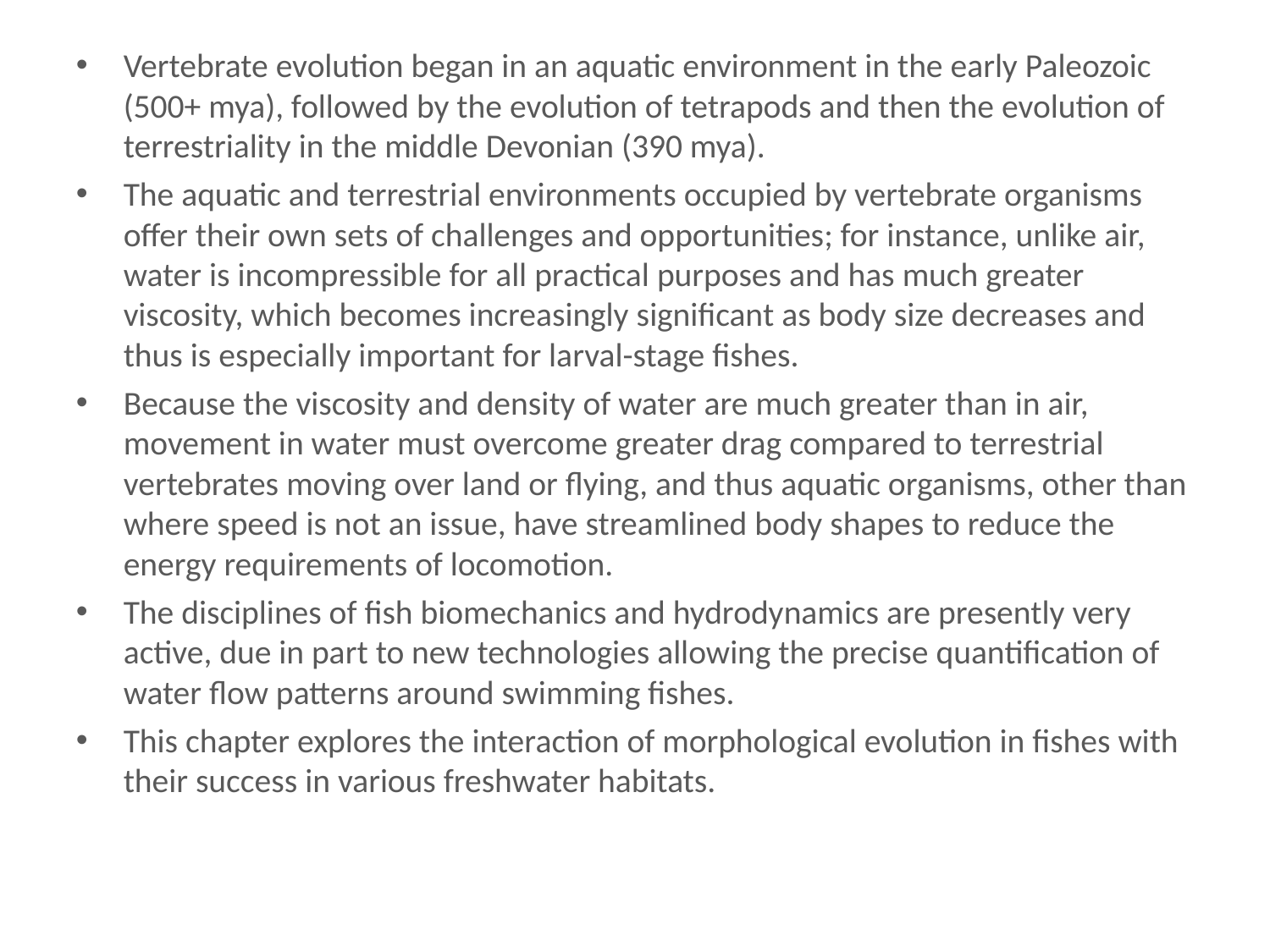

Vertebrate evolution began in an aquatic environment in the early Paleozoic (...
Vertebrate evolution began in an aquatic environment in the early Paleozoic (500+ mya), followed by the evolution of tetrapods and then the evolution of terrestriality in the middle Devonian (390 mya).
The aquatic and terrestrial environments occupied by vertebrate organisms offer their own sets of challenges and opportunities; for instance, unlike air, water is incompressible for all practical purposes and has much greater viscosity, which becomes increasingly significant as body size decreases and thus is especially important for larval-stage fishes.
Because the viscosity and density of water are much greater than in air, movement in water must overcome greater drag compared to terrestrial vertebrates moving over land or flying, and thus aquatic organisms, other than where speed is not an issue, have streamlined body shapes to reduce the energy requirements of locomotion.
The disciplines of fish biomechanics and hydrodynamics are presently very active, due in part to new technologies allowing the precise quantification of water flow patterns around swimming fishes.
This chapter explores the interaction of morphological evolution in fishes with their success in various freshwater habitats.